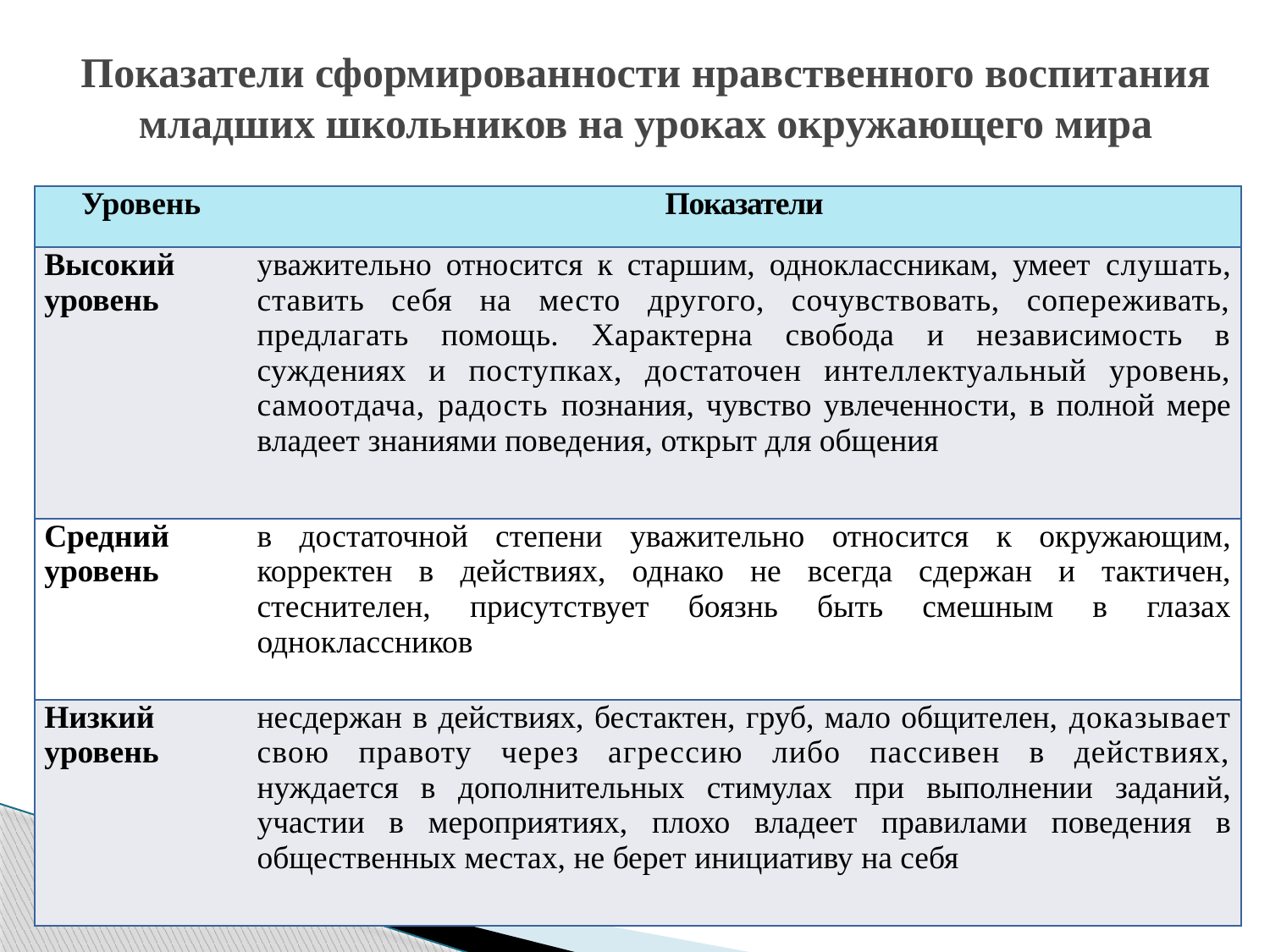

# Показатели сформированности нравственного воспитания младших школьников на уроках окружающего мира
| Уровень | Показатели |
| --- | --- |
| Высокий уровень | уважительно относится к старшим, одноклассникам, умеет слушать, ставить себя на место другого, сочувствовать, сопереживать, предлагать помощь. Характерна свобода и независимость в суждениях и поступках, достаточен интеллектуальный уровень, самоотдача, радость познания, чувство увлеченности, в полной мере владеет знаниями поведения, открыт для общения |
| Средний уровень | в достаточной степени уважительно относится к окружающим, корректен в действиях, однако не всегда сдержан и тактичен, стеснителен, присутствует боязнь быть смешным в глазах одноклассников |
| Низкий уровень | несдержан в действиях, бестактен, груб, мало общителен, доказывает свою правоту через агрессию либо пассивен в действиях, нуждается в дополнительных стимулах при выполнении заданий, участии в мероприятиях, плохо владеет правилами поведения в общественных местах, не берет инициативу на себя |